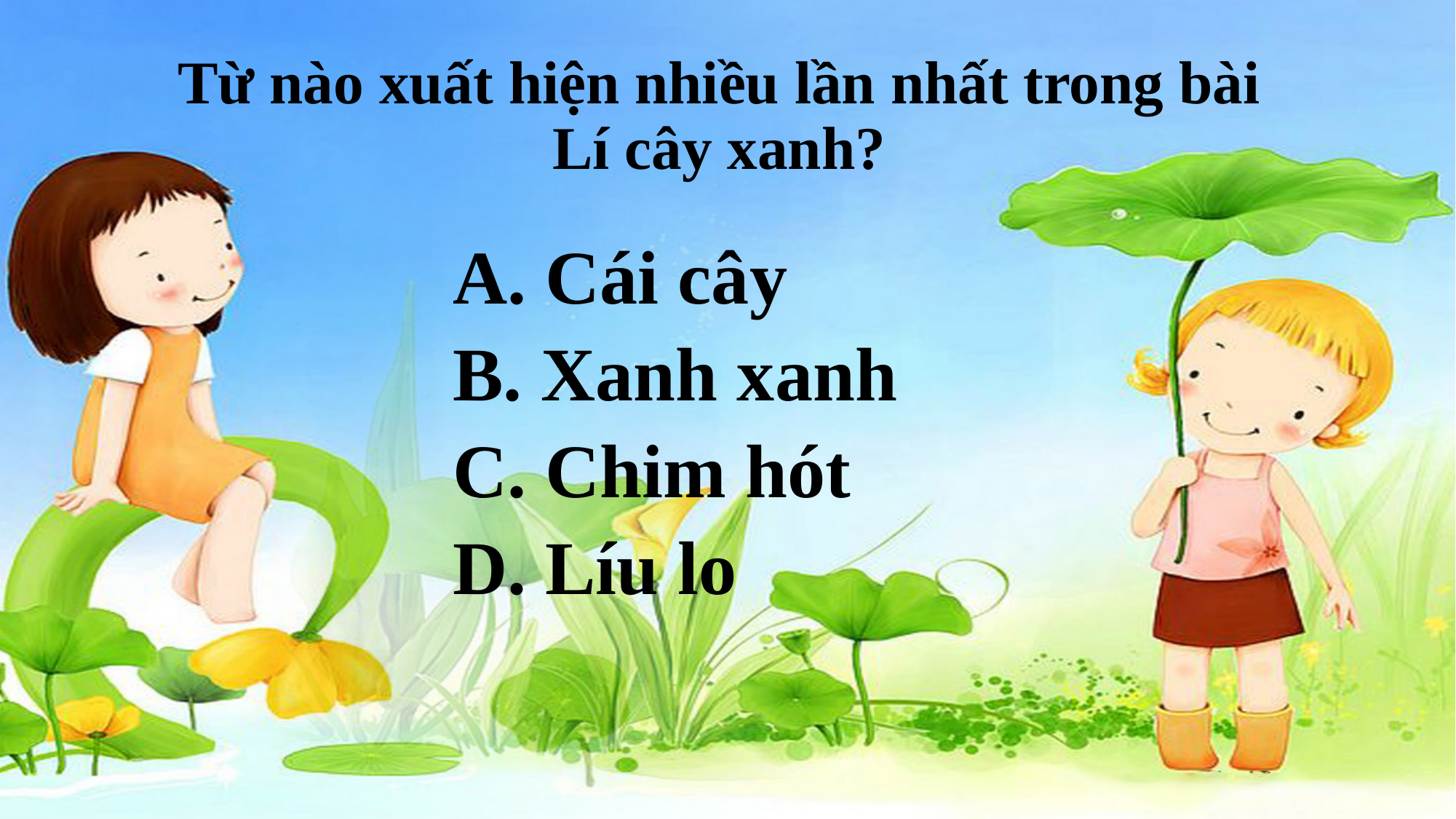

# Từ nào xuất hiện nhiều lần nhất trong bài Lí cây xanh?
A. Cái cây
B. Xanh xanh
C. Chim hót
D. Líu lo